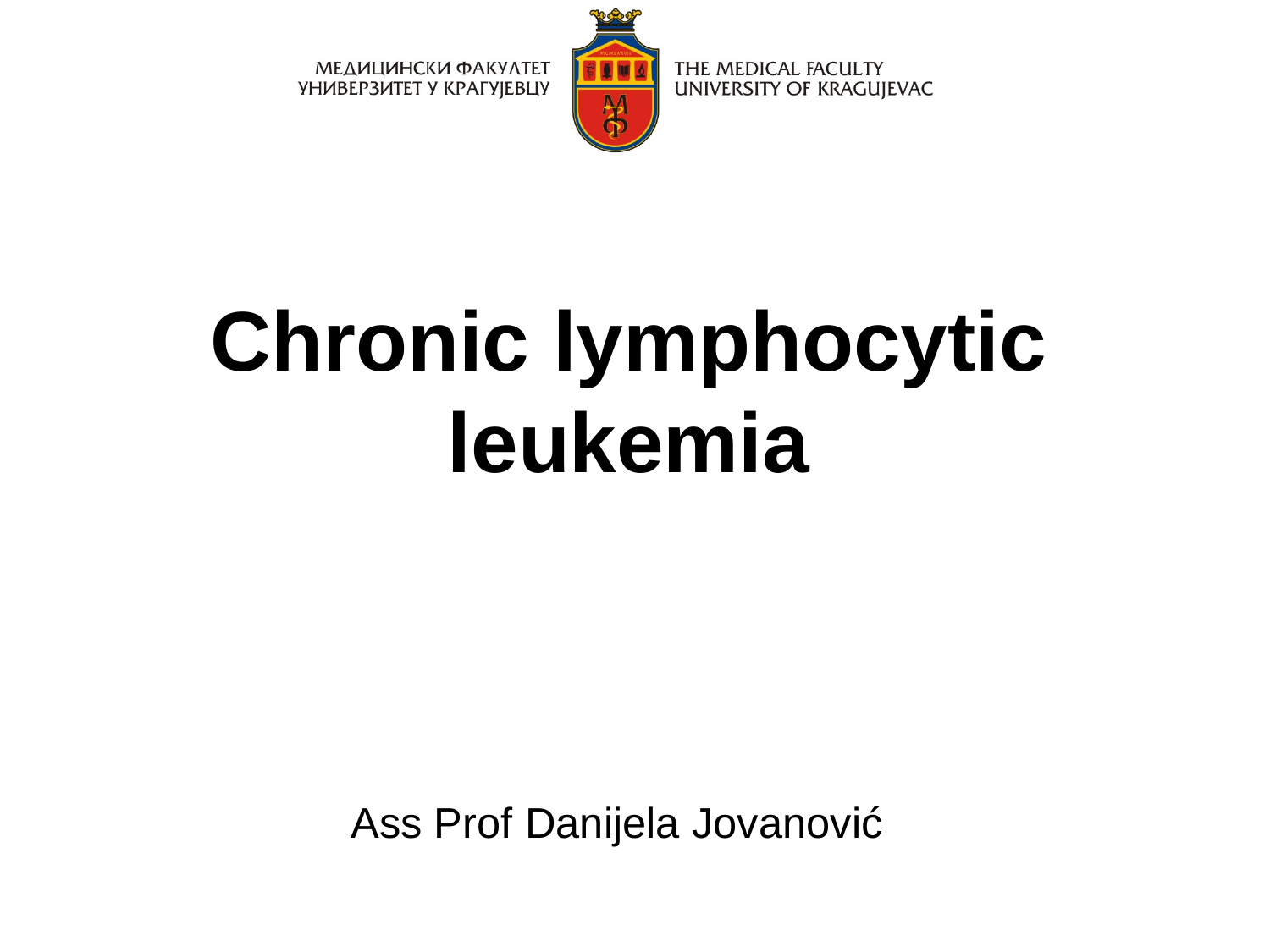

# Chronic lymphocytic leukemia

Ass Prof Danijela Jovanović